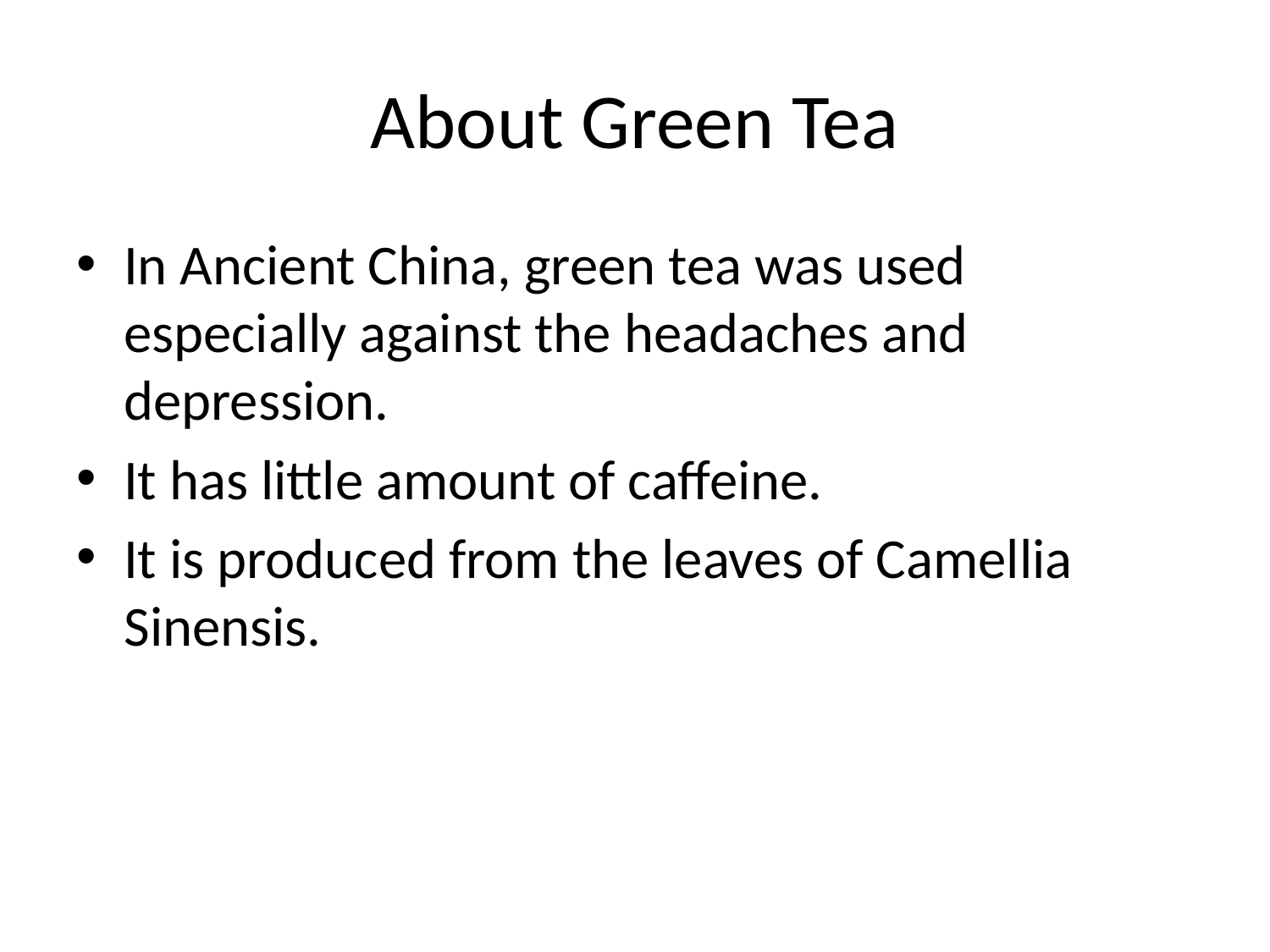

# About Green Tea
In Ancient China, green tea was used especially against the headaches and depression.
It has little amount of caffeine.
It is produced from the leaves of Camellia Sinensis.